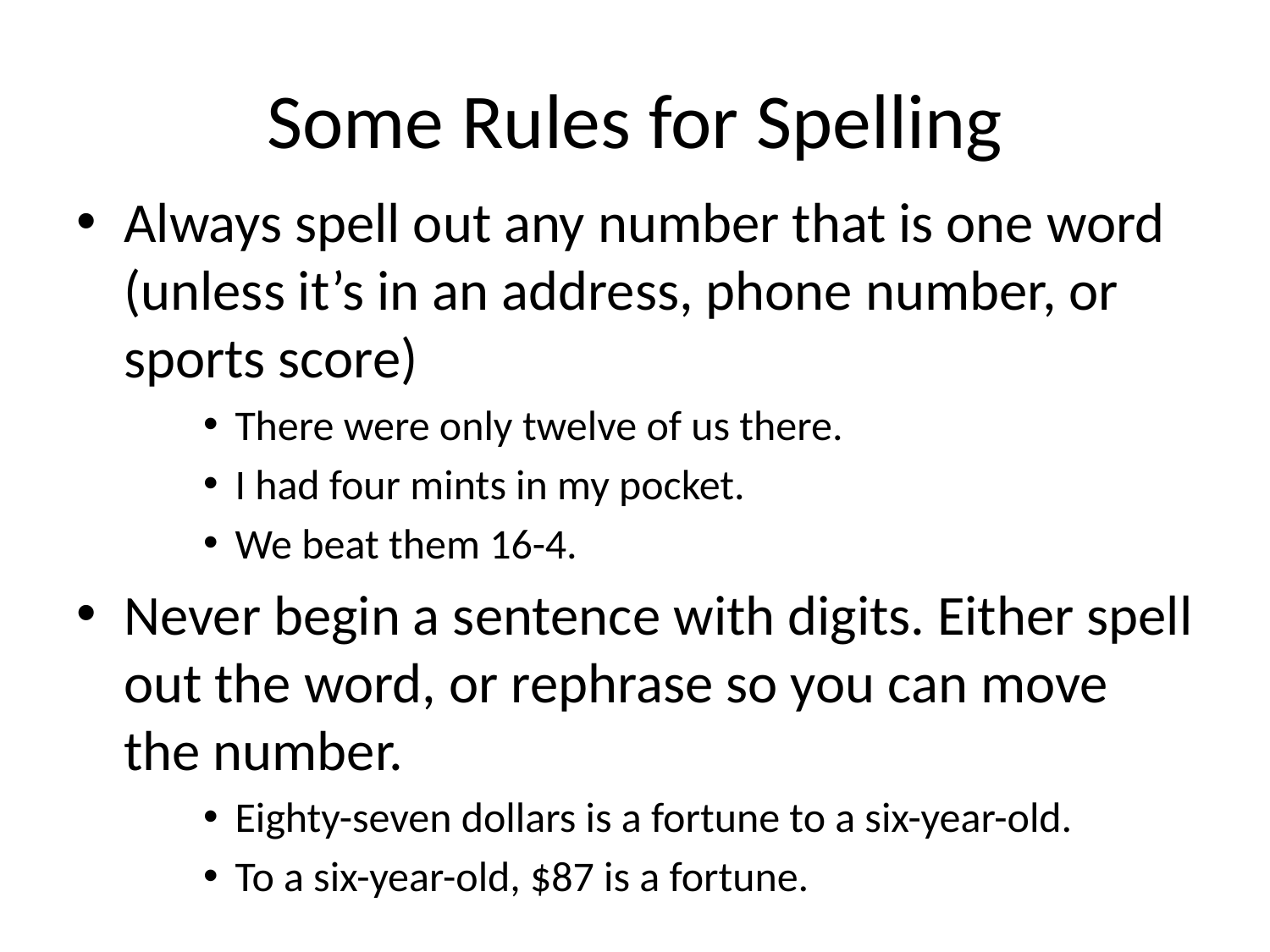

# Some Rules for Spelling
Always spell out any number that is one word (unless it’s in an address, phone number, or sports score)
There were only twelve of us there.
I had four mints in my pocket.
We beat them 16-4.
Never begin a sentence with digits. Either spell out the word, or rephrase so you can move the number.
Eighty-seven dollars is a fortune to a six-year-old.
To a six-year-old, $87 is a fortune.